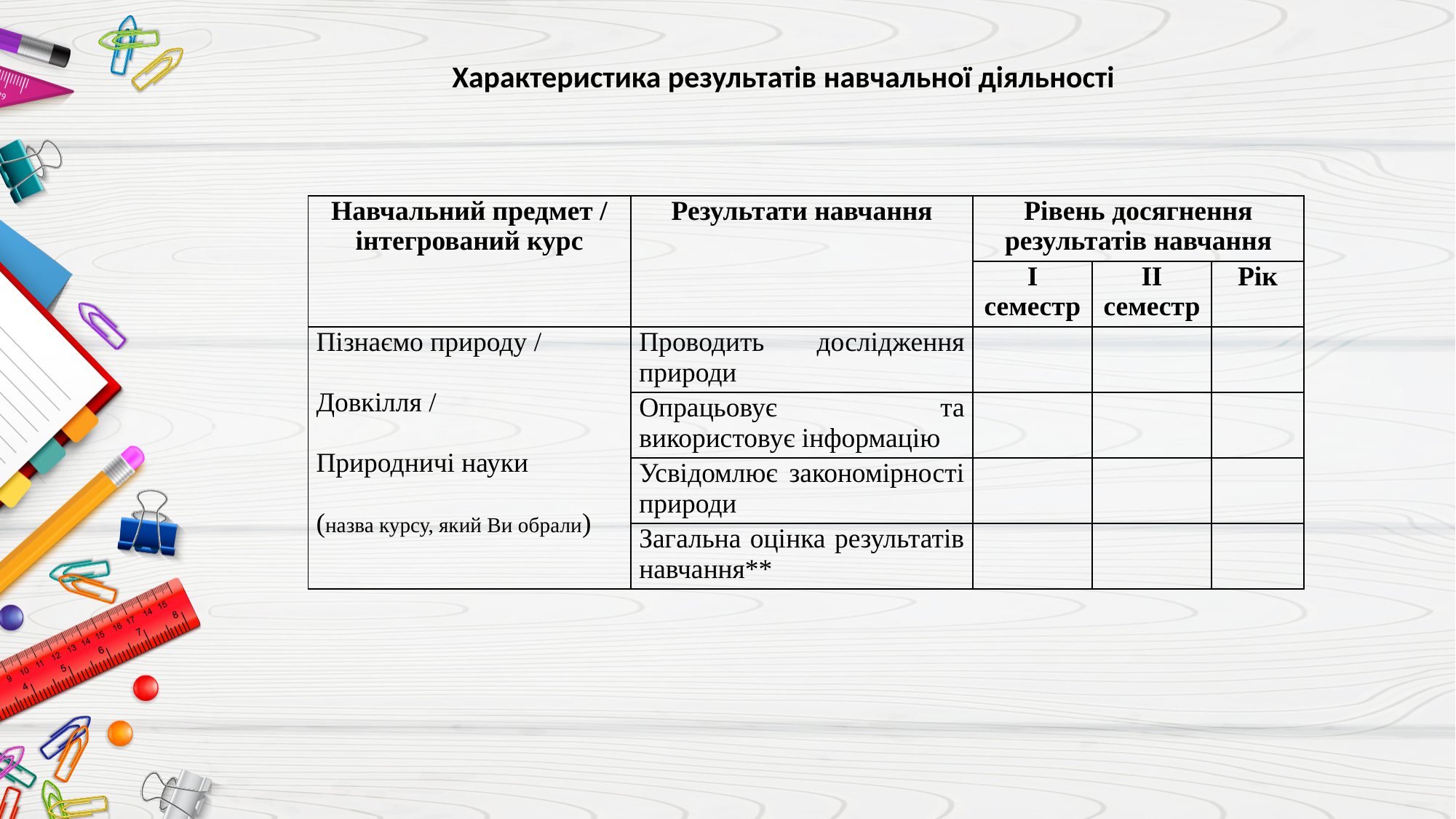

Характеристика результатів навчальної діяльності
| Навчальний предмет / інтегрований курс | Результати навчання | Рівень досягнення результатів навчання |  |  |
| --- | --- | --- | --- | --- |
|  |  | І семестр | II семестр | Рік |
| Пізнаємо природу / Довкілля / Природничі науки (назва курсу, який Ви обрали) | Проводить дослідження природи |  |  |  |
|  | Опрацьовує та використовує інформацію |  |  |  |
|  | Усвідомлює закономірності природи |  |  |  |
|  | Загальна оцінка результатів навчання\*\* |  |  |  |